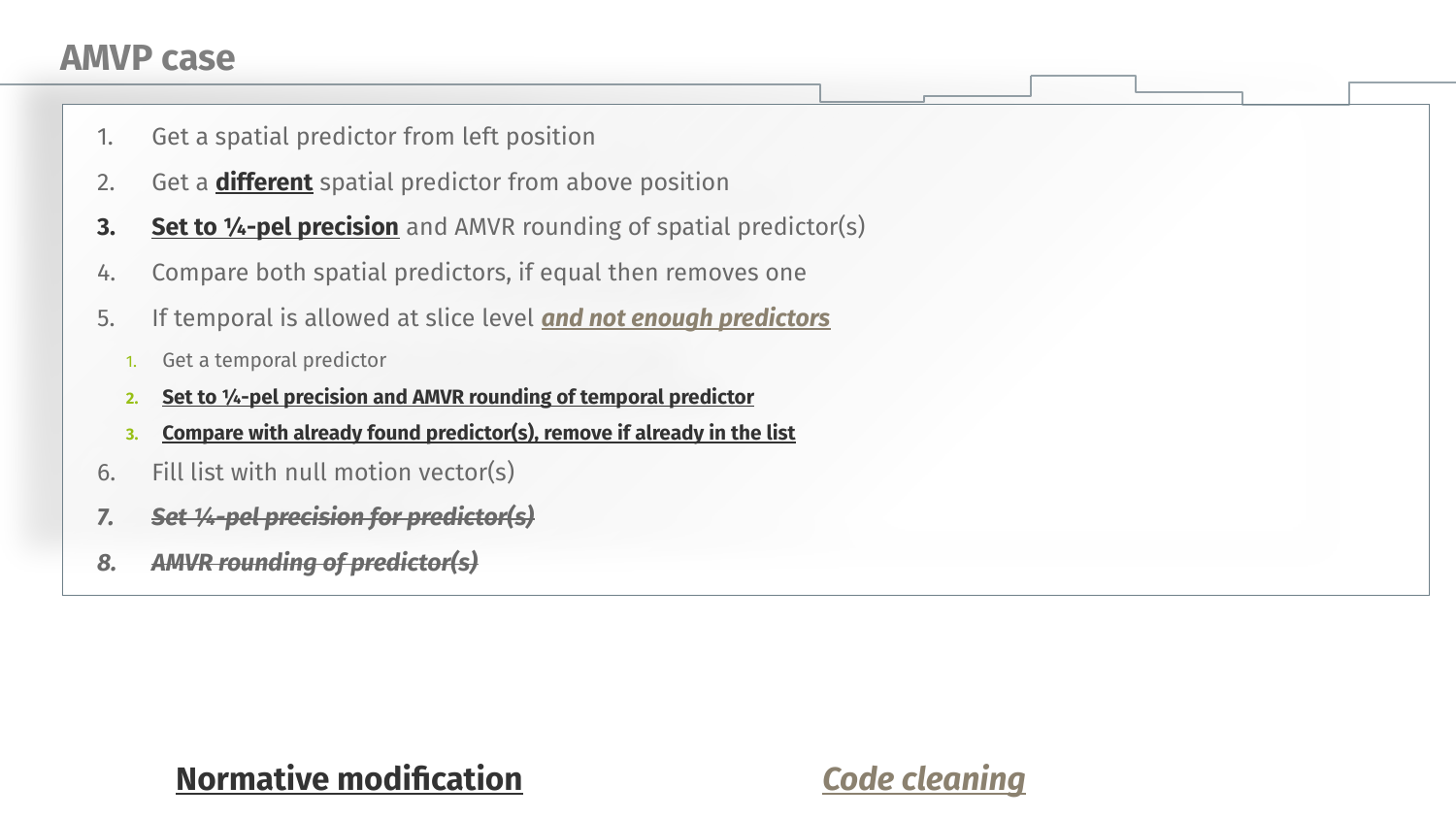

# AMVP case
Get a spatial predictor from left position
Get a different spatial predictor from above position
Set to ¼-pel precision and AMVR rounding of spatial predictor(s)
Compare both spatial predictors, if equal then removes one
If temporal is allowed at slice level and not enough predictors
Get a temporal predictor
Set to ¼-pel precision and AMVR rounding of temporal predictor
Compare with already found predictor(s), remove if already in the list
Fill list with null motion vector(s)
Set ¼-pel precision for predictor(s)
AMVR rounding of predictor(s)
Normative modification
Code cleaning